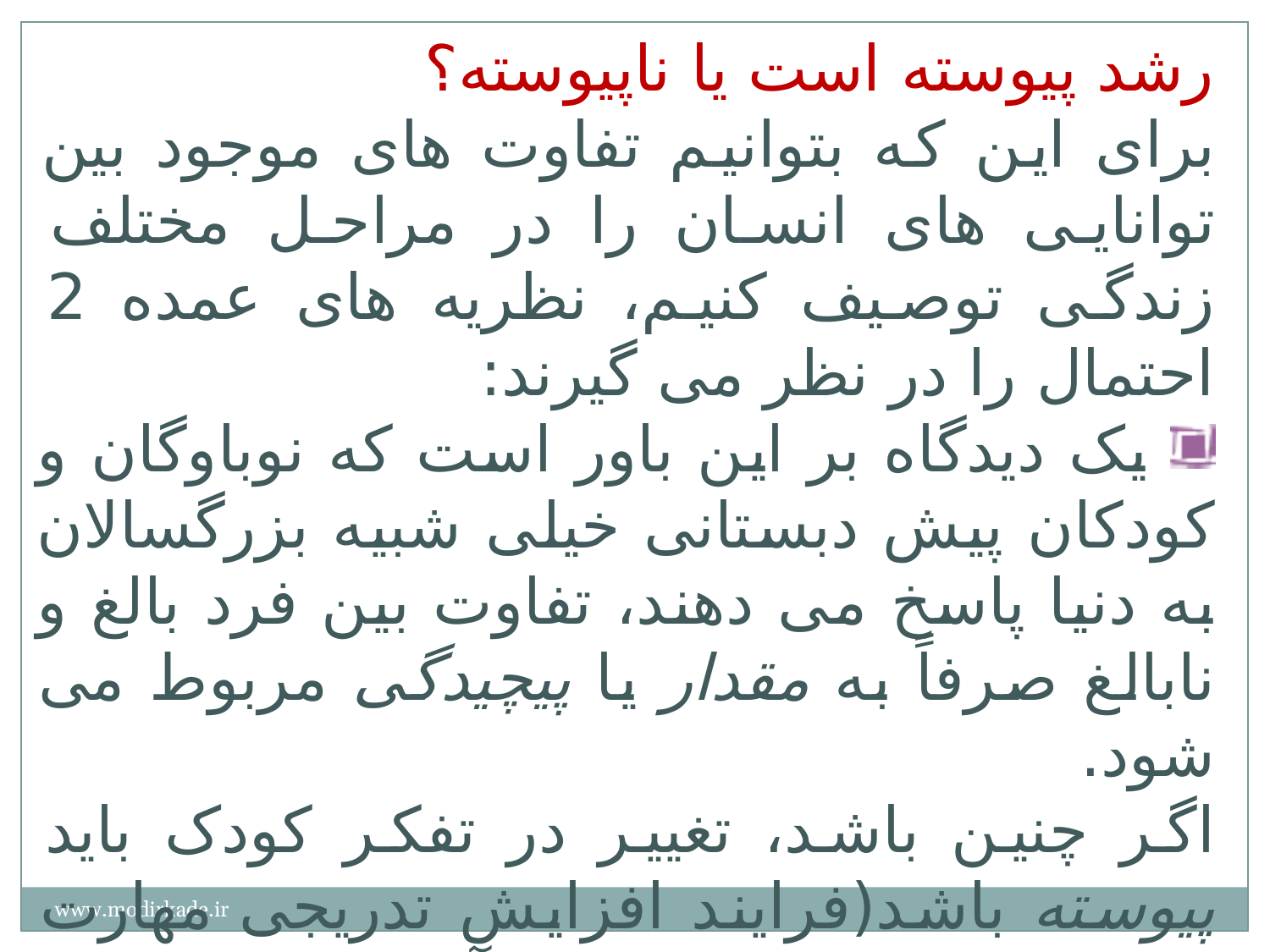

رشد پیوسته است یا ناپیوسته؟
برای این که بتوانیم تفاوت های موجود بین توانایی های انسان را در مراحل مختلف زندگی توصیف کنیم، نظریه های عمده 2 احتمال را در نظر می گیرند:
 یک دیدگاه بر این باور است که نوباوگان و کودکان پیش دبستانی خیلی شبیه بزرگسالان به دنیا پاسخ می دهند، تفاوت بین فرد بالغ و نابالغ صرفاً به مقدار یا پیچیدگی مربوط می شود.
اگر چنین باشد، تغییر در تفکر کودک باید پیوسته باشد(فرایند افزایش تدریجی مهارت های یکسانی که از همان آغاز وجود داشته اند).
www.modirkade.ir